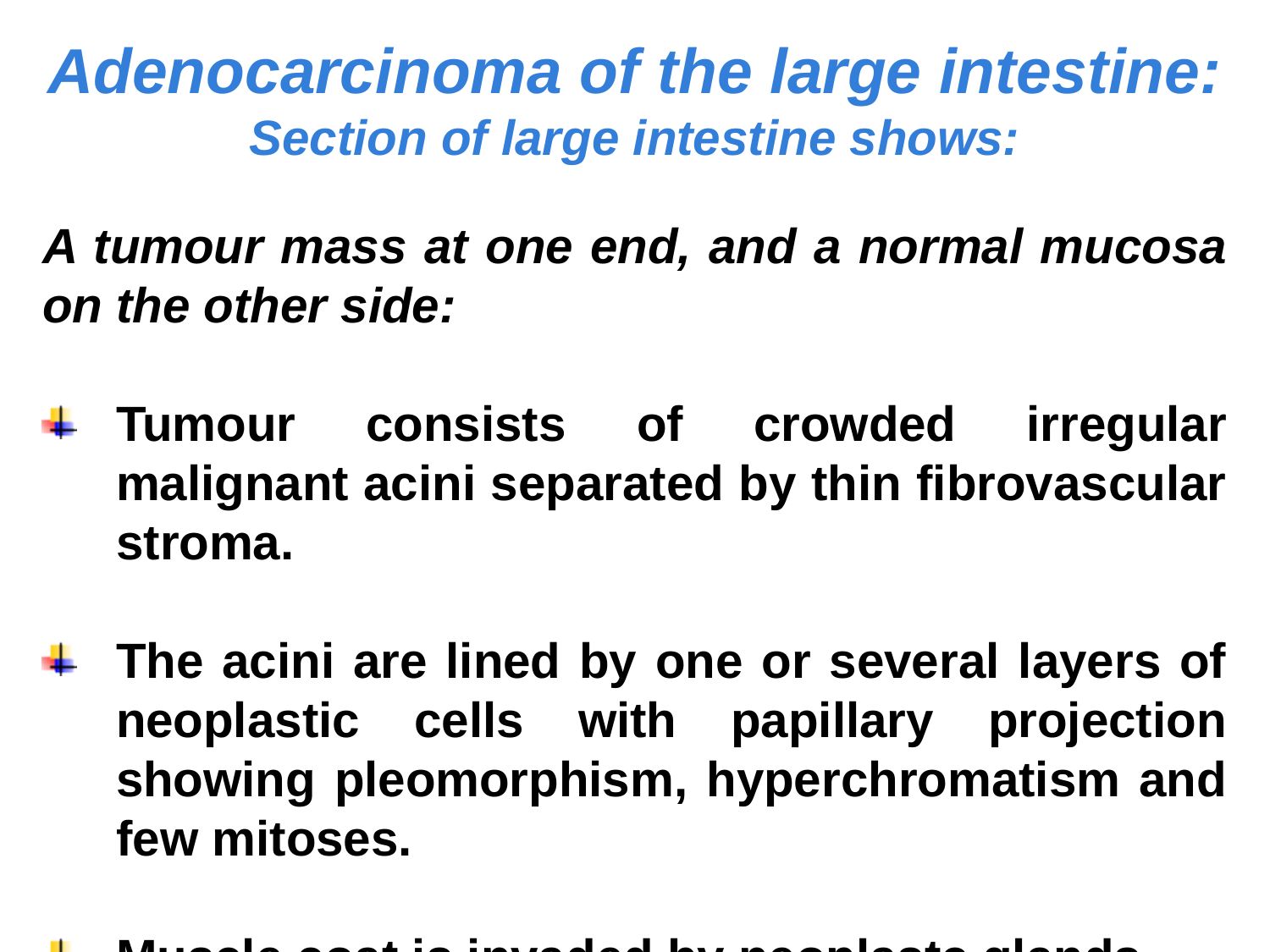

# Adenocarcinoma of the large intestine: Section of large intestine shows:
A tumour mass at one end, and a normal mucosa on the other side:

Tumour consists of crowded irregular malignant acini separated by thin fibrovascular stroma.

The acini are lined by one or several layers of neoplastic cells with papillary projection showing pleomorphism, hyperchromatism and few mitoses.

Muscle coat is invaded by neoplastc glands.